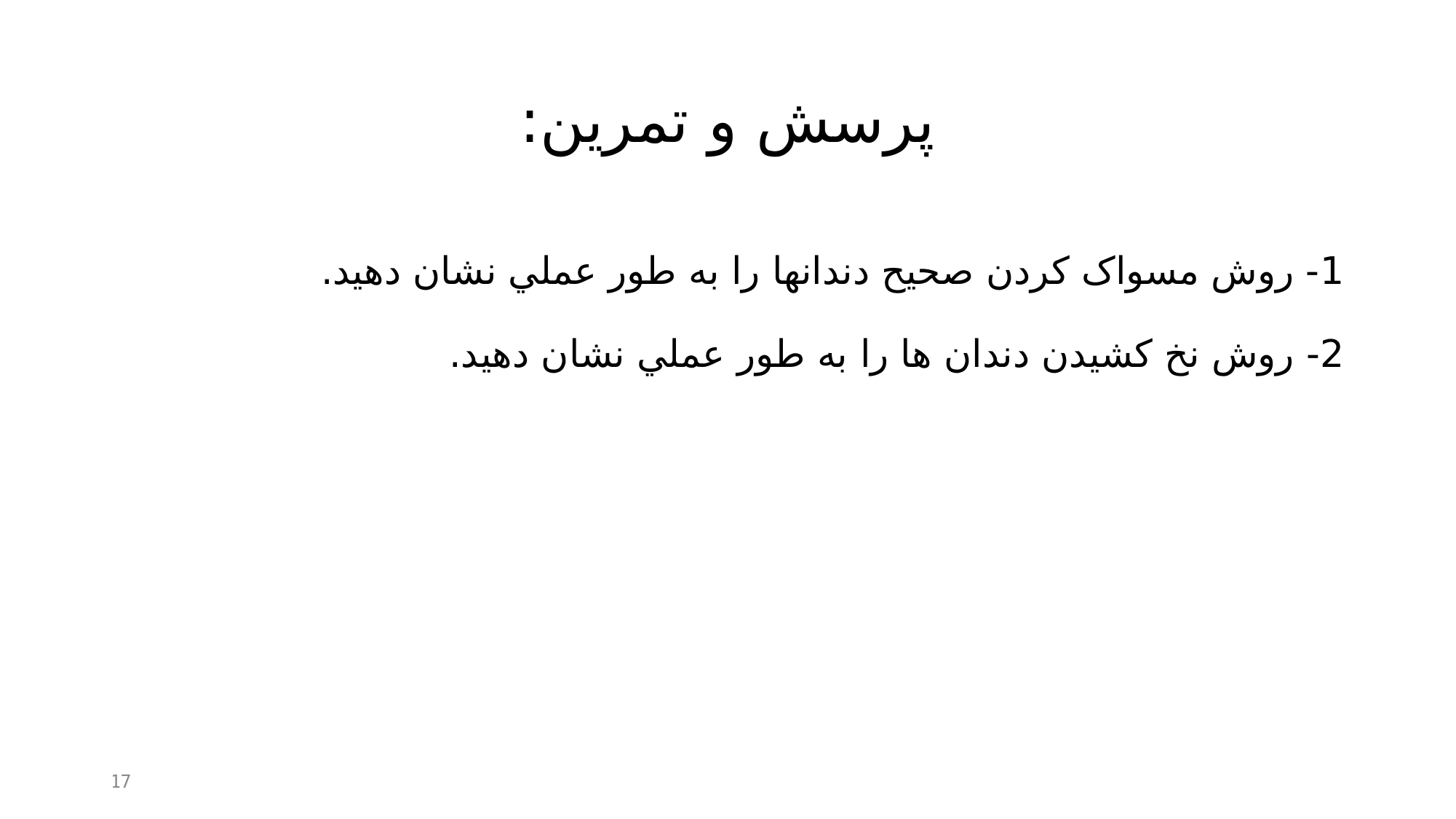

# پرسش و تمرین:
1- روش مسواک كردن صحیح دندانها را به طور عملي نشان دهيد.
2- روش نخ كشيدن دندان ها را به طور عملي نشان دهيد.
17